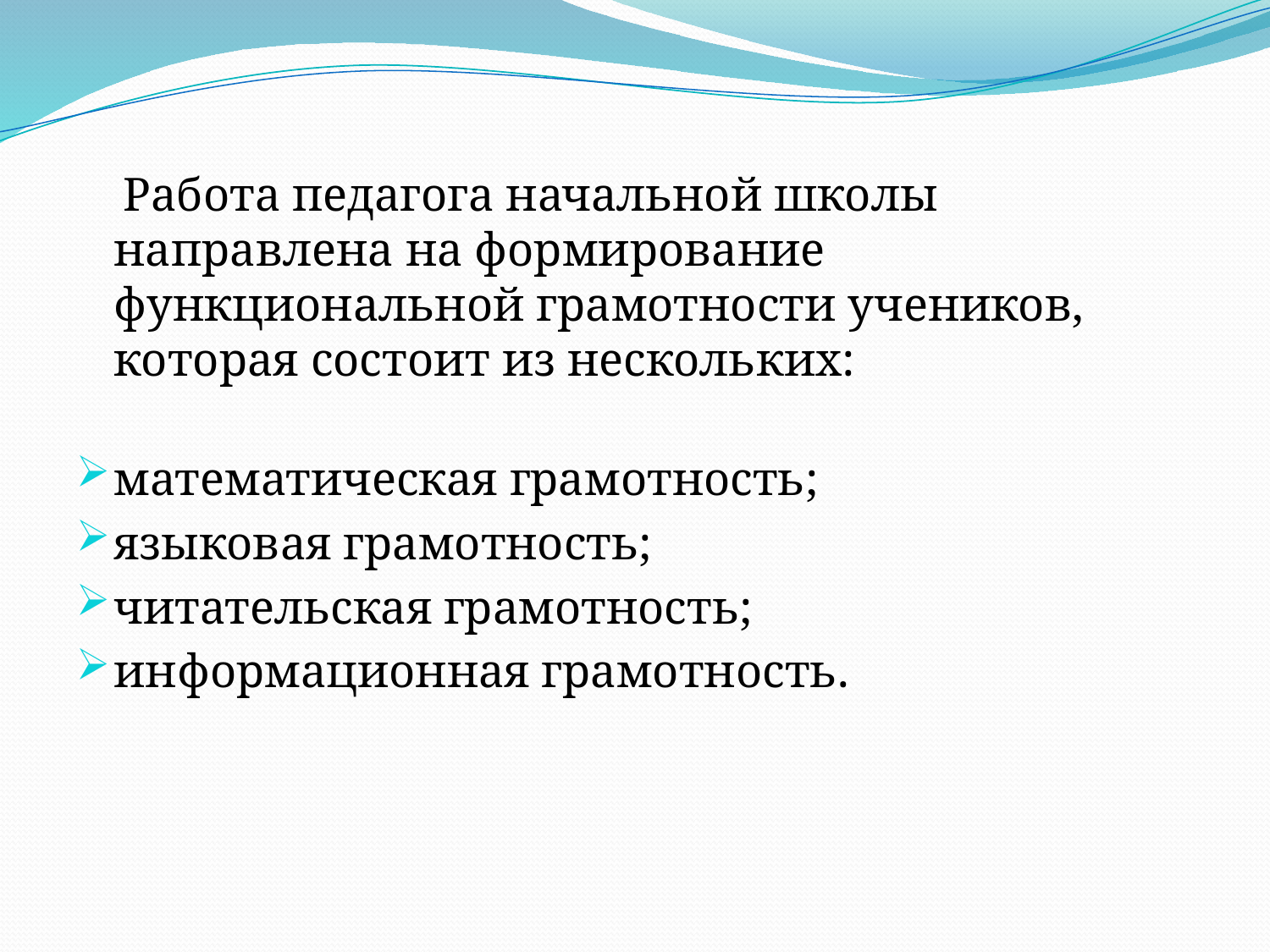

Работа педагога начальной школы направлена на формирование функциональной грамотности учеников, которая состоит из нескольких:
математическая грамотность;
языковая грамотность;
читательская грамотность;
информационная грамотность.